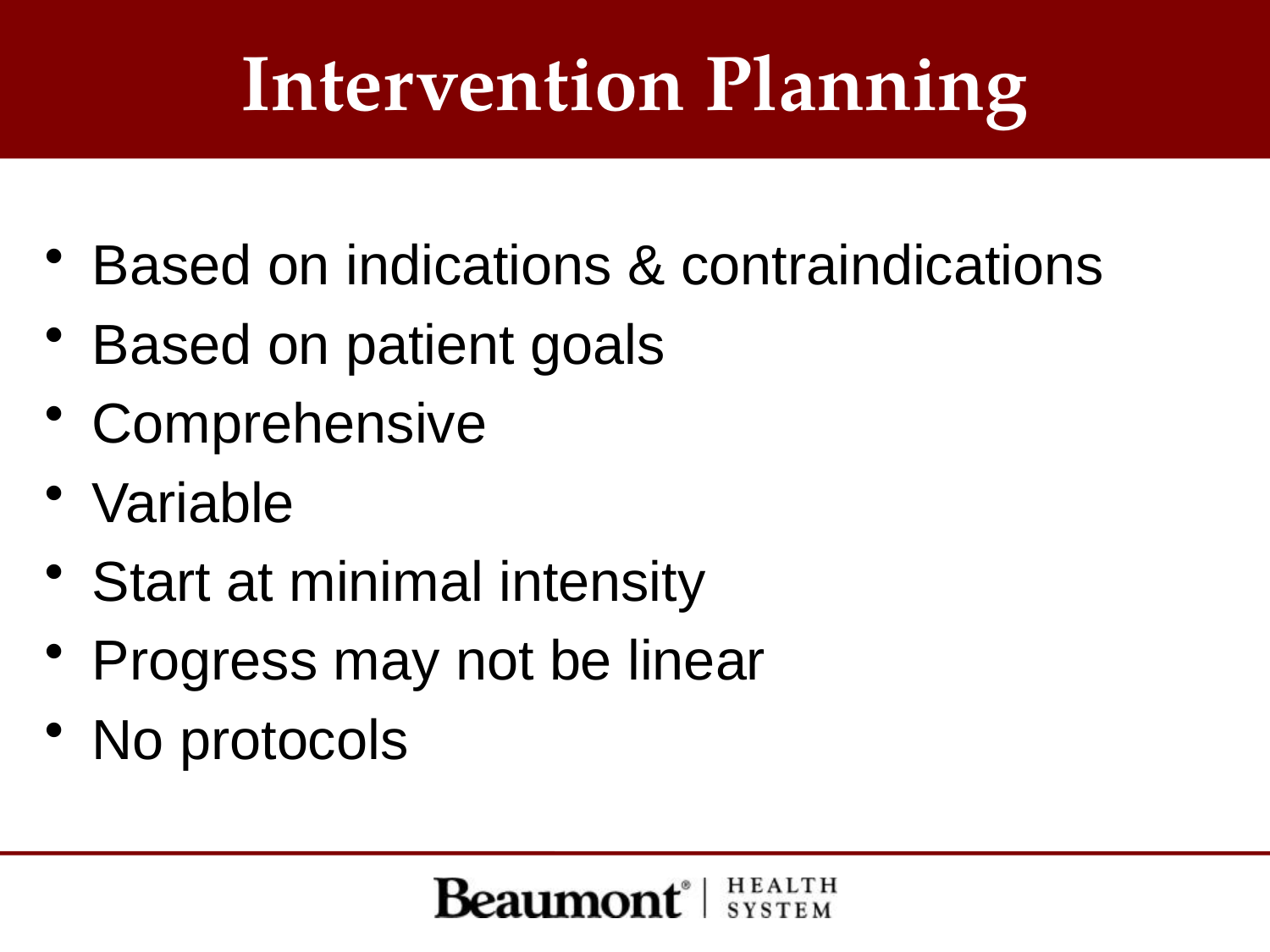

# Intervention Planning
Based on indications & contraindications
Based on patient goals
Comprehensive
Variable
Start at minimal intensity
Progress may not be linear
No protocols